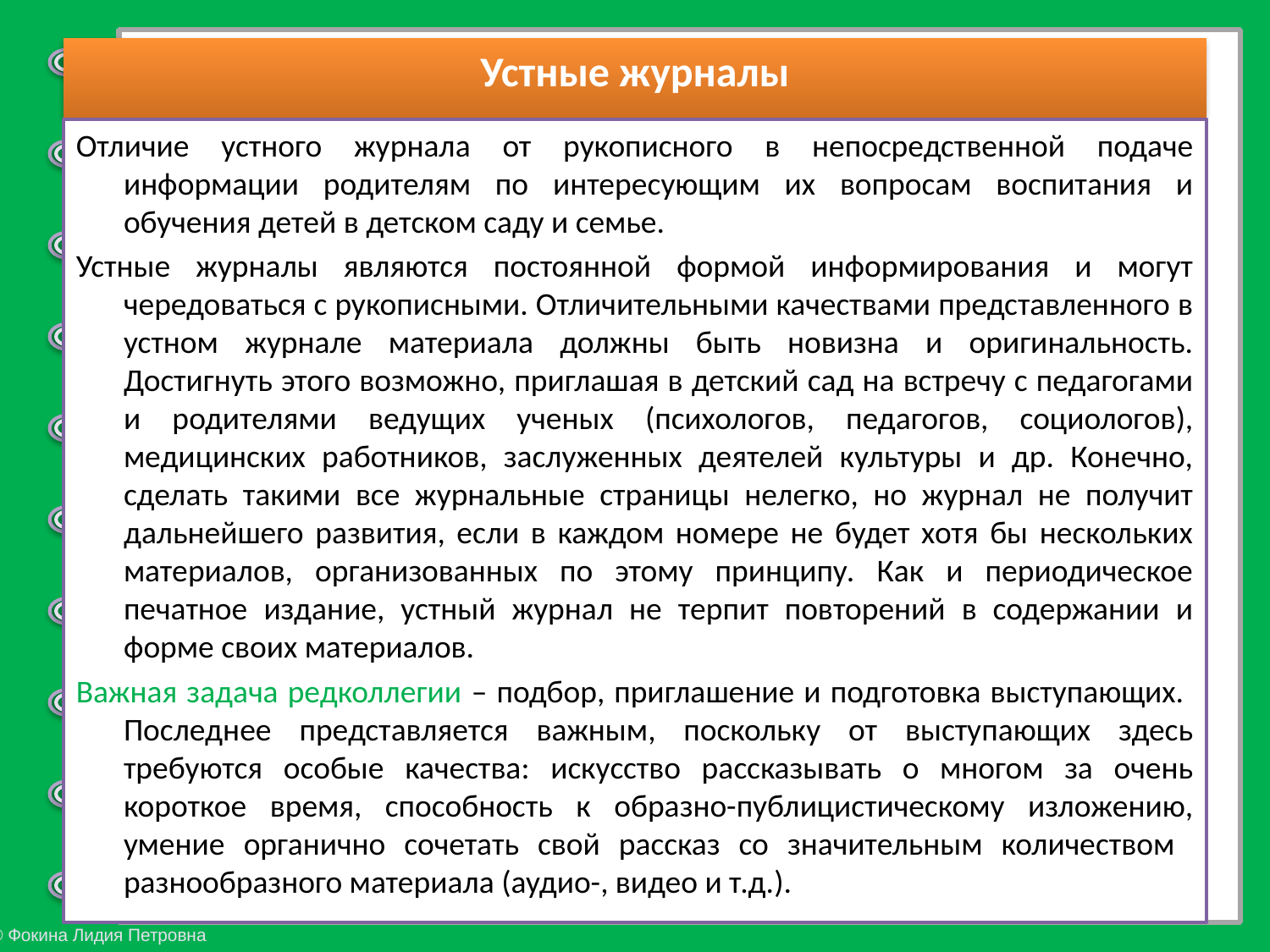

# Устные журналы
Отличие устного журнала от рукописного в непосредственной подаче информации родителям по интересующим их вопросам воспитания и обучения детей в детском саду и семье.
Устные журналы являются постоянной формой информирования и могут чередоваться с рукописными. Отличительными качествами представленного в устном журнале материала должны быть новизна и оригинальность. Достигнуть этого возможно, приглашая в детский сад на встречу с педагогами и родителями ведущих ученых (психологов, педагогов, социологов), медицинских работников, заслуженных деятелей культуры и др. Конечно, сделать такими все журнальные страницы нелегко, но журнал не получит дальнейшего развития, если в каждом номере не будет хотя бы нескольких материалов, организованных по этому принципу. Как и периодическое печатное издание, устный журнал не терпит повторений в содержании и форме своих материалов.
Важная задача редколлегии – подбор, приглашение и подготовка выступающих.  Последнее представляется важным, поскольку от выступающих здесь требуются особые качества: искусство рассказывать о многом за очень короткое время, способность к образно-публицистическому изложению, умение органично сочетать свой рассказ со значительным количеством  разнообразного материала (аудио-, видео и т.д.).